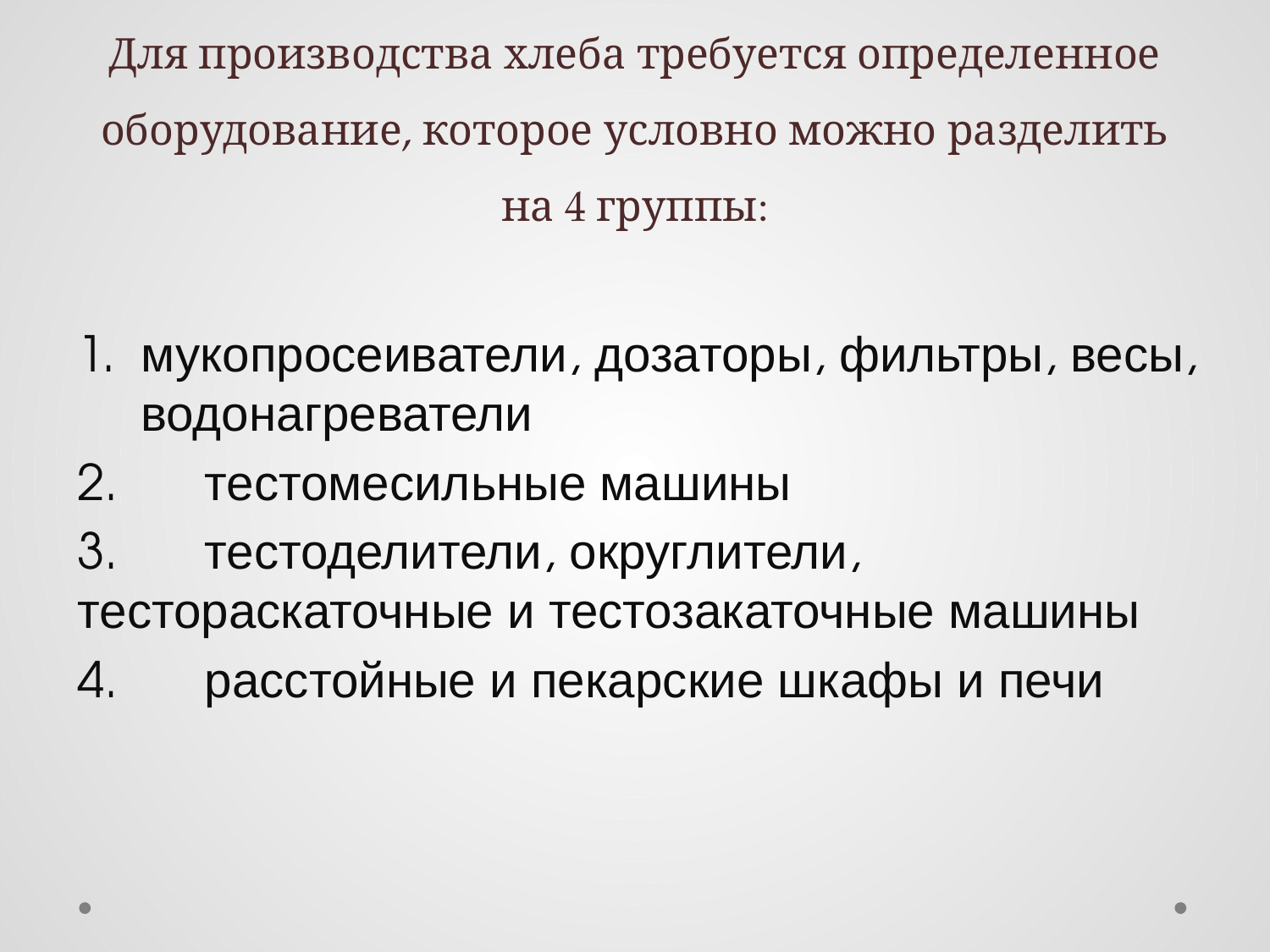

# Для производства хлеба требуется определенное оборудование, которое условно можно разделить на 4 группы:
мукопросеиватели, дозаторы, фильтры, весы, водонагреватели
2.	тестомесильные машины
3.	тестоделители, округлители, тестораскаточные и тестозакаточные машины
4.	расстойные и пекарские шкафы и печи